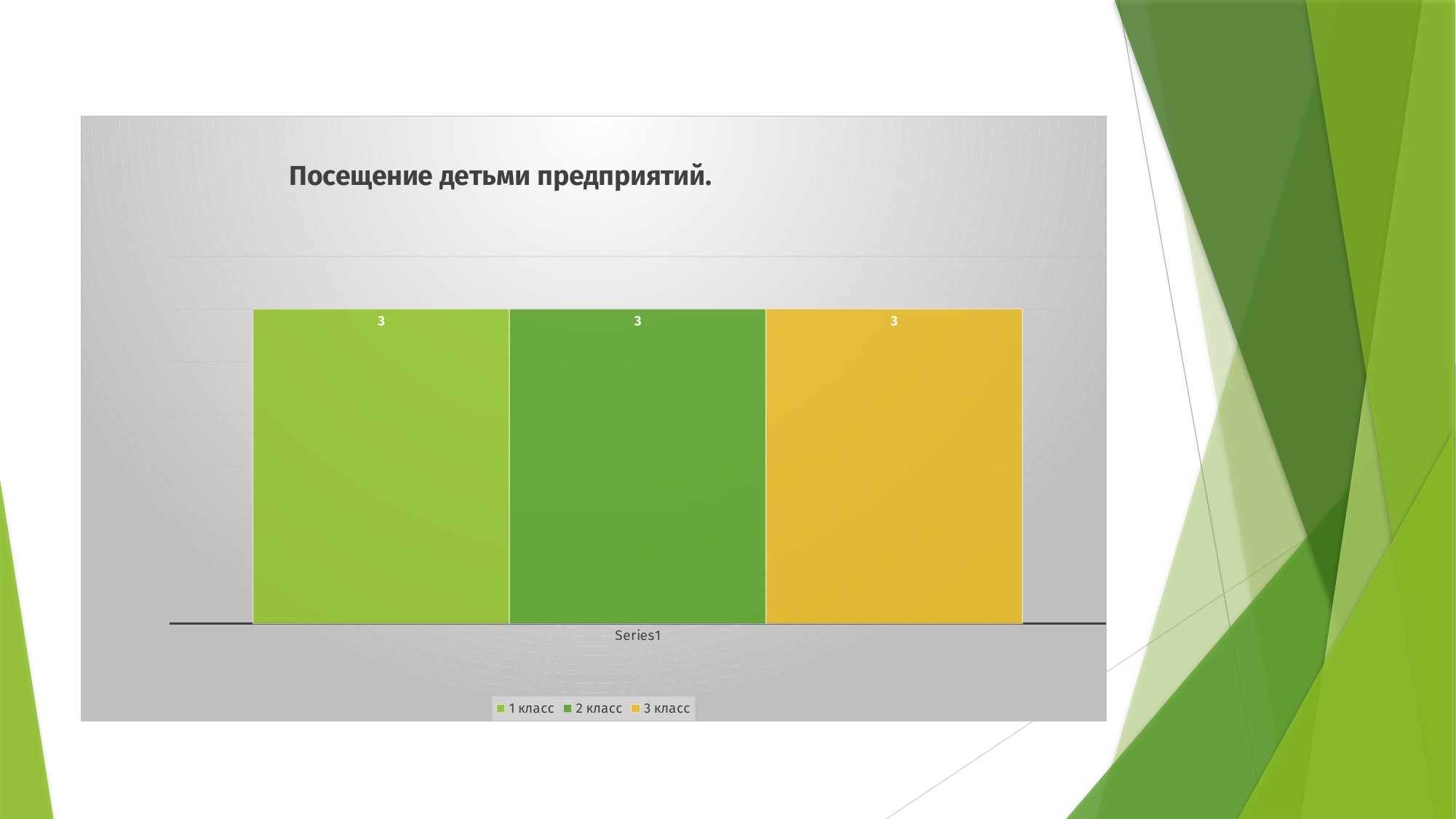

### Chart: Посещение детьми предприятий.

| Category | 1 класс | 2 класс | 3 класс |
|---|---|---|---|
|  | 3.0 | 3.0 | 3.0 |